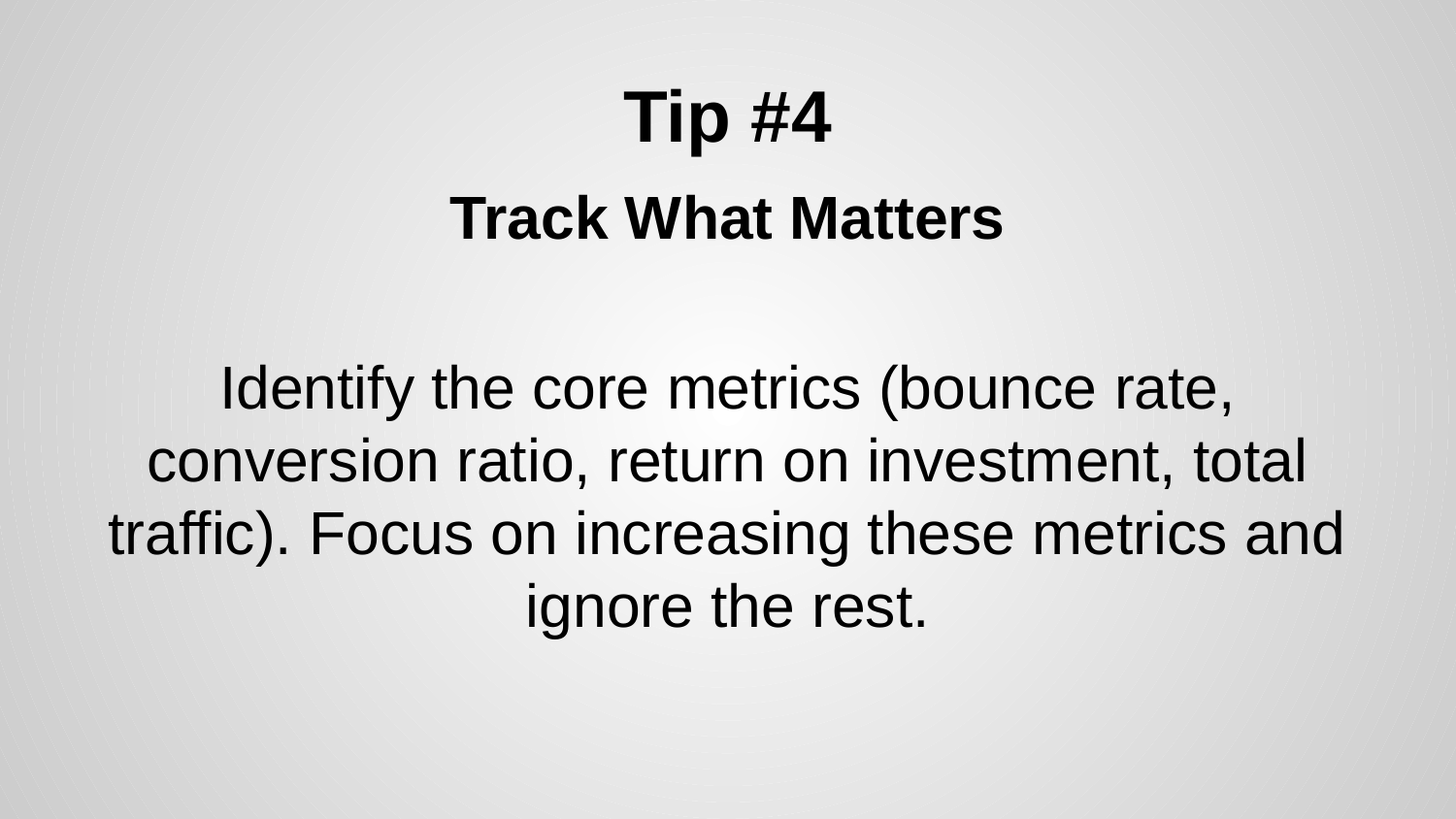

# Tip #4

Track What Matters

Identify the core metrics (bounce rate, conversion ratio, return on investment, total traffic). Focus on increasing these metrics and ignore the rest.